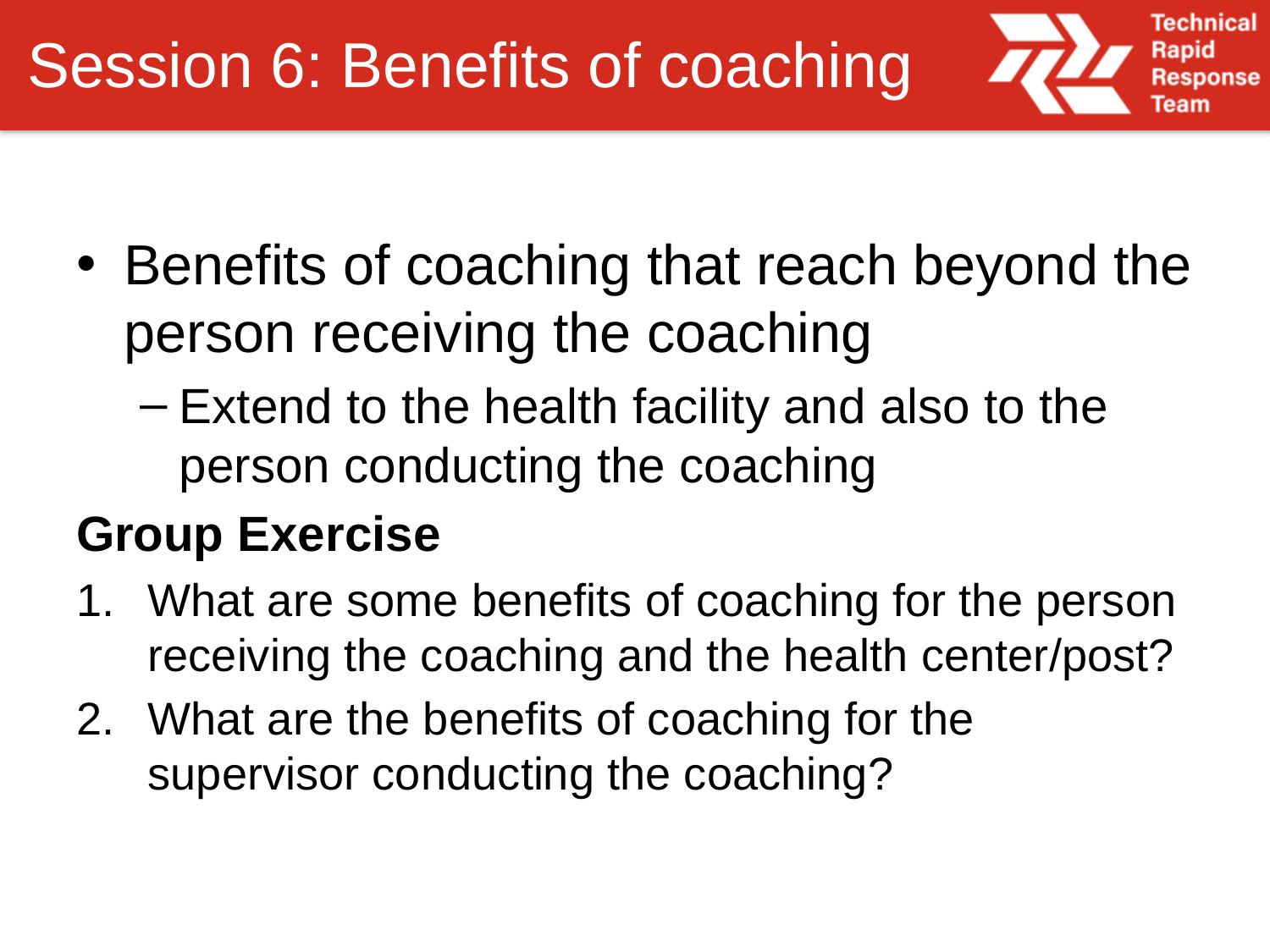

# Session 6: Benefits of coaching
Benefits of coaching that reach beyond the person receiving the coaching
Extend to the health facility and also to the person conducting the coaching
Group Exercise
What are some benefits of coaching for the person receiving the coaching and the health center/post?
What are the benefits of coaching for the supervisor conducting the coaching?